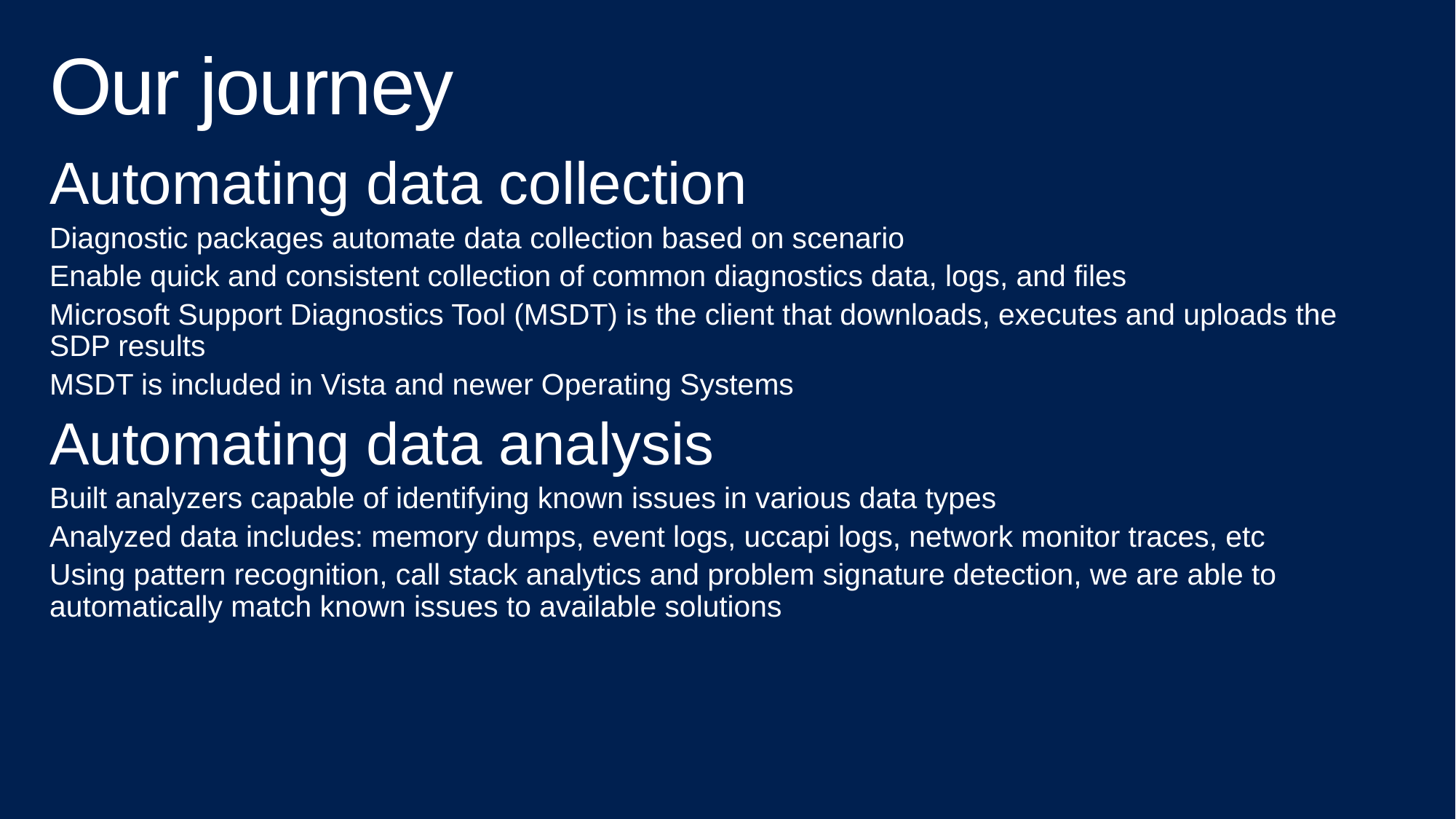

# Our journey
Automating data collection
Diagnostic packages automate data collection based on scenario
Enable quick and consistent collection of common diagnostics data, logs, and files
Microsoft Support Diagnostics Tool (MSDT) is the client that downloads, executes and uploads the SDP results
MSDT is included in Vista and newer Operating Systems
Automating data analysis
Built analyzers capable of identifying known issues in various data types
Analyzed data includes: memory dumps, event logs, uccapi logs, network monitor traces, etc
Using pattern recognition, call stack analytics and problem signature detection, we are able to automatically match known issues to available solutions